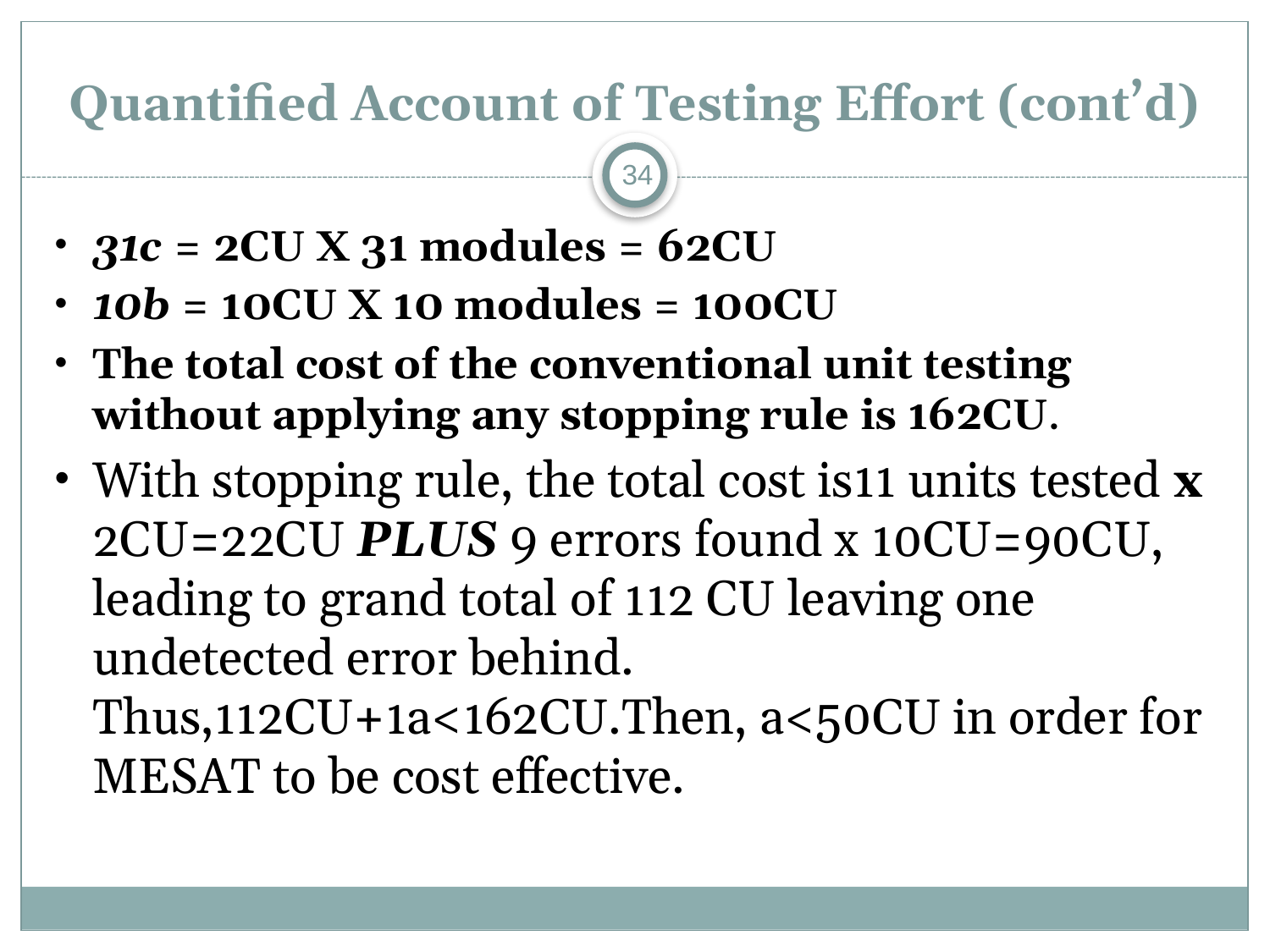

# Quantified Account of Testing Effort (cont’d)
34
31c = 2CU X 31 modules = 62CU
10b = 10CU X 10 modules = 100CU
The total cost of the conventional unit testing without applying any stopping rule is 162CU.
With stopping rule, the total cost is11 units tested x 2CU=22CU PLUS 9 errors found x 10CU=90CU, leading to grand total of 112 CU leaving one undetected error behind. Thus,112CU+1a<162CU.Then, a<50CU in order for MESAT to be cost effective.